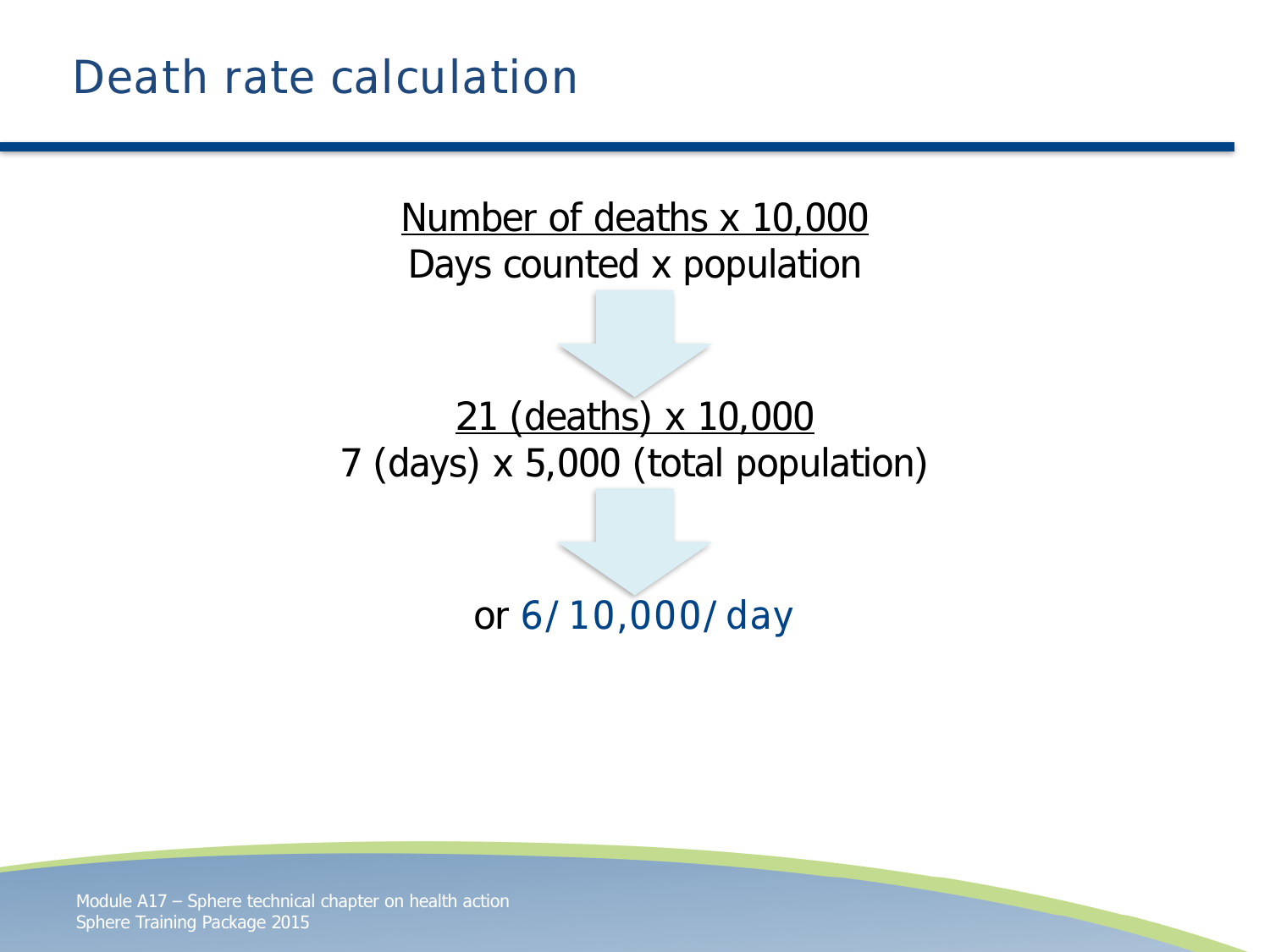

# Death rate calculation
Number of deaths x 10,000
Days counted x population
21 (deaths) x 10,000
7 (days) x 5,000 (total population)
or 6/10,000/day

Module A17 – Sphere technical chapter on health action
Sphere Training Package 2015